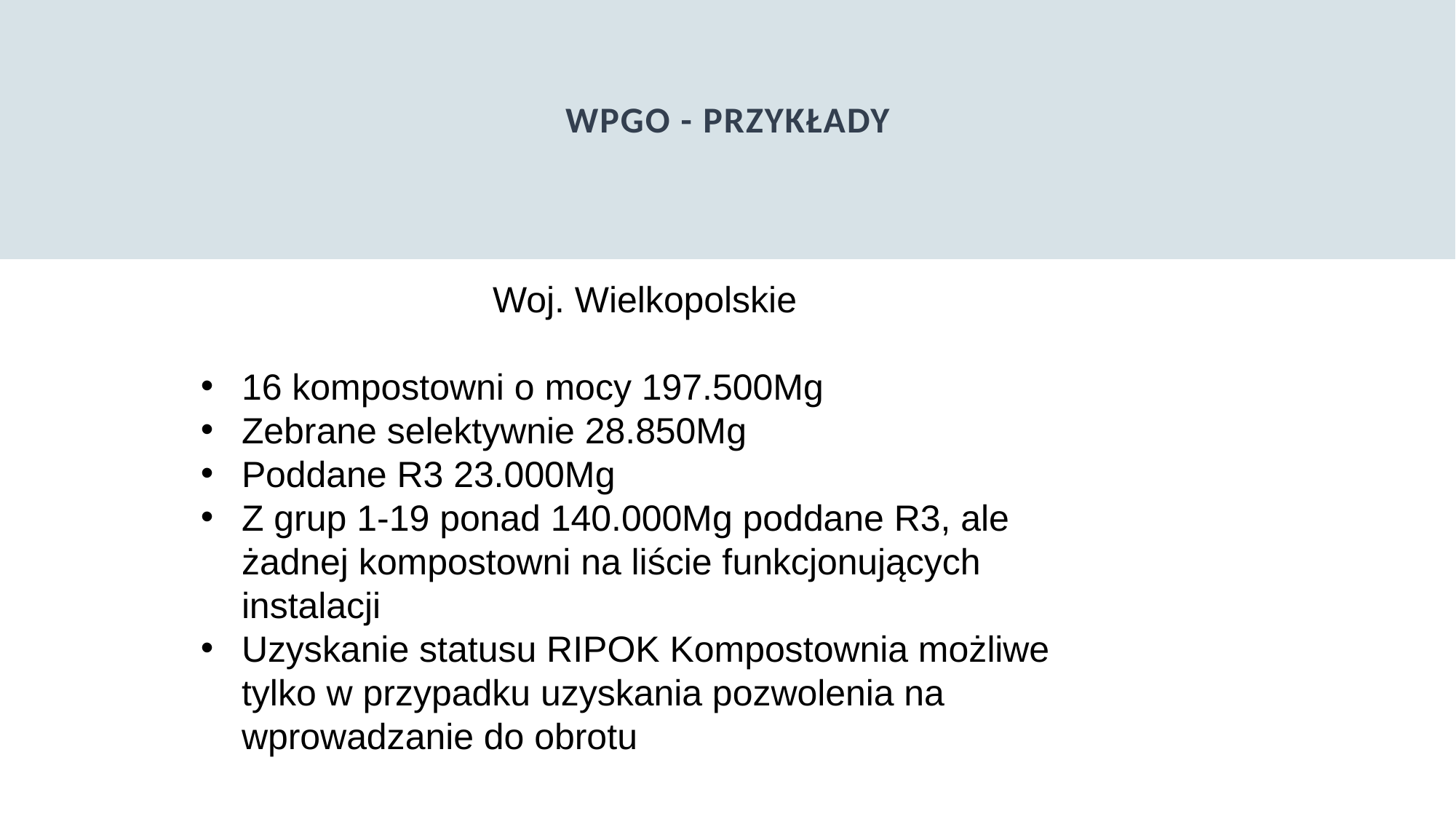

# Wpgo - przykłady
Woj. Wielkopolskie

16 kompostowni o mocy 197.500Mg
Zebrane selektywnie 28.850Mg
Poddane R3 23.000Mg
Z grup 1-19 ponad 140.000Mg poddane R3, ale żadnej kompostowni na liście funkcjonujących instalacji
Uzyskanie statusu RIPOK Kompostownia możliwe tylko w przypadku uzyskania pozwolenia na wprowadzanie do obrotu